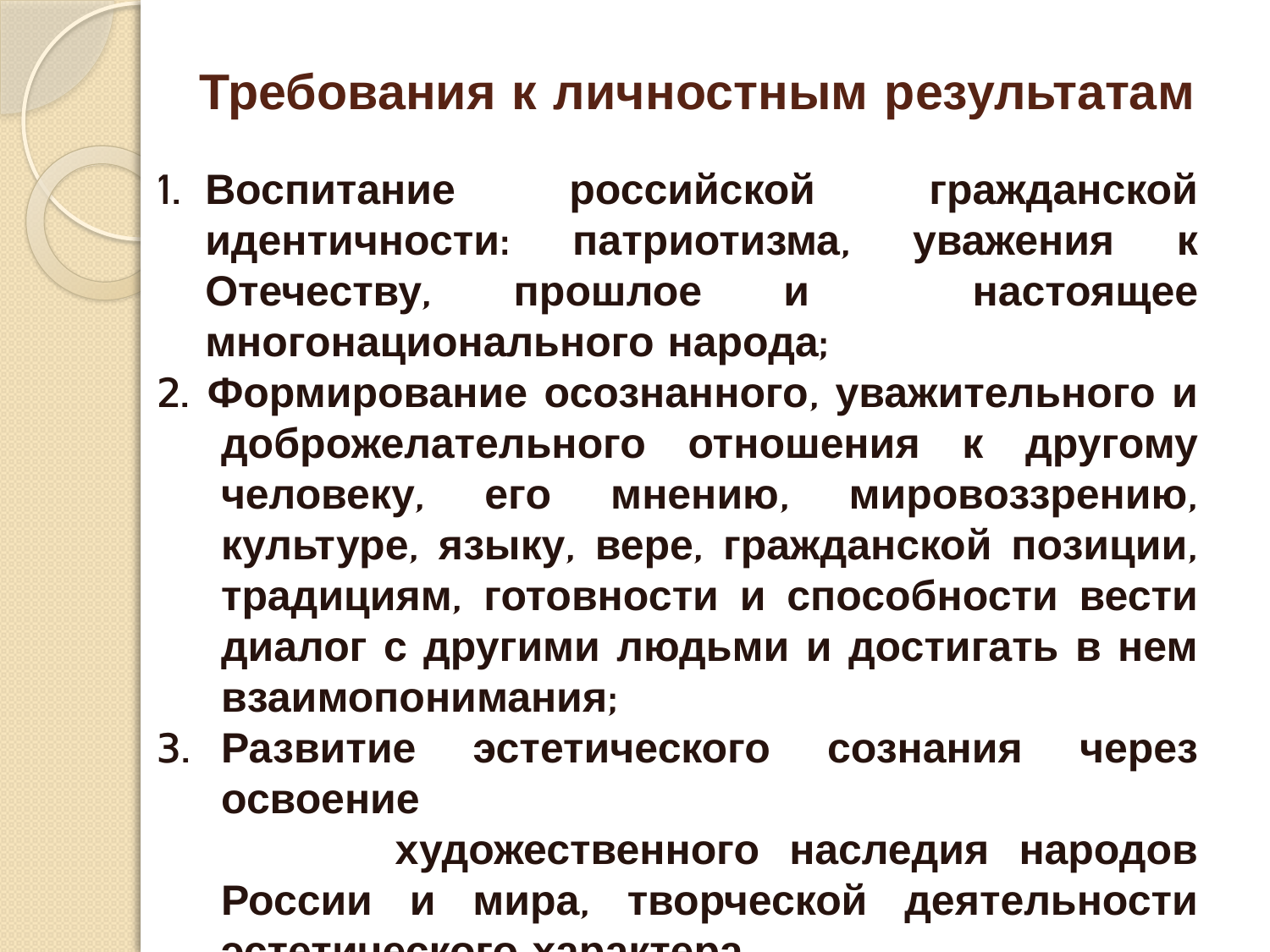

# Требования к личностным результатам
Воспитание российской гражданской идентичности: патриотизма, уважения к Отечеству, прошлое и  настоящее многонационального народа;
2. Формирование осознанного, уважительного и доброжелательного отношения к другому человеку, его мнению, мировоззрению, культуре, языку, вере, гражданской позиции, традициям, готовности и способности вести диалог с другими людьми и достигать в нем взаимопонимания;
Развитие эстетического сознания через освоение
        художественного наследия народов России и мира, творческой деятельности эстетического характера.